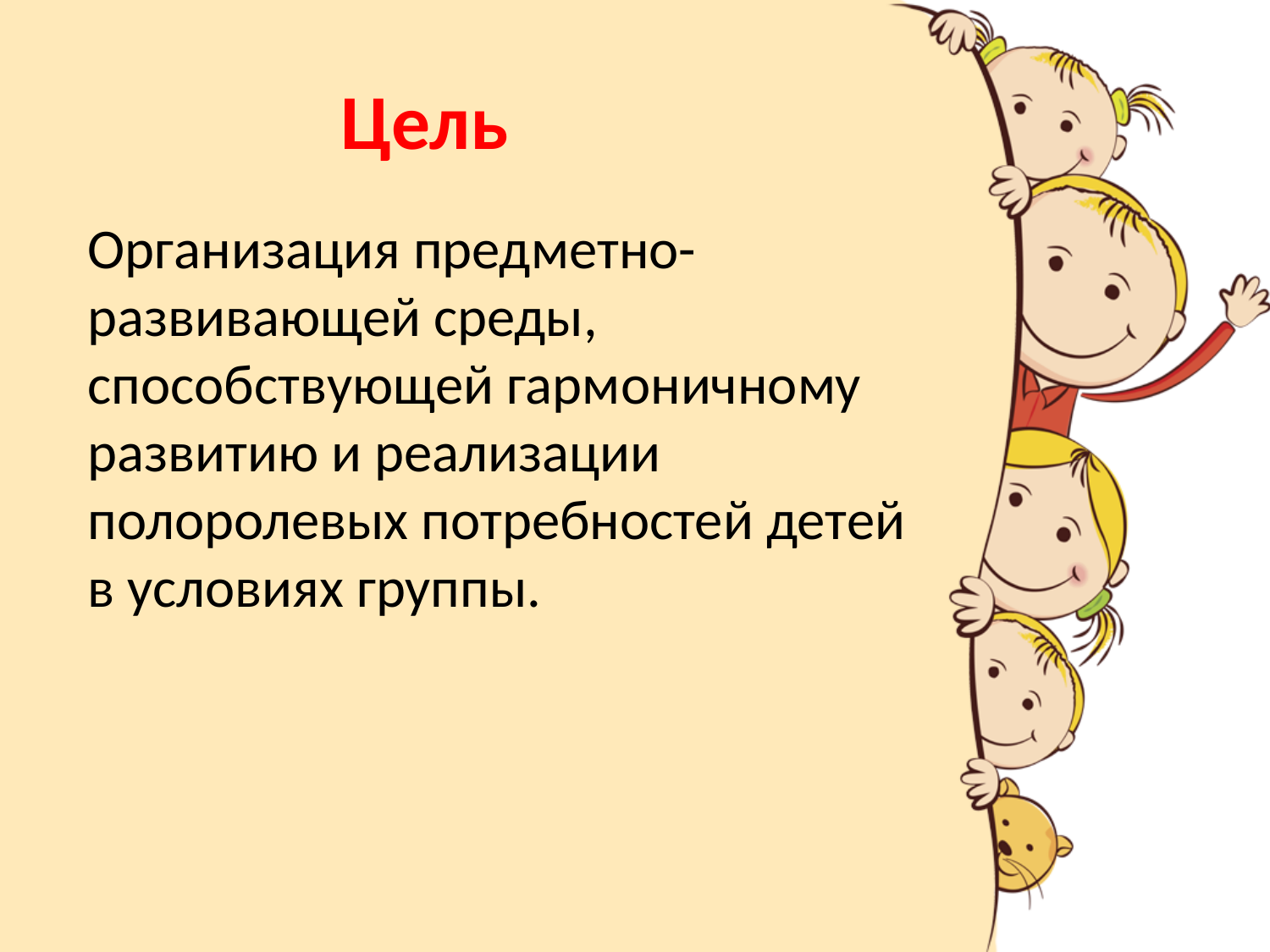

Цель
Организация предметно-развивающей среды, способствующей гармоничному развитию и реализации полоролевых потребностей детей в условиях группы.